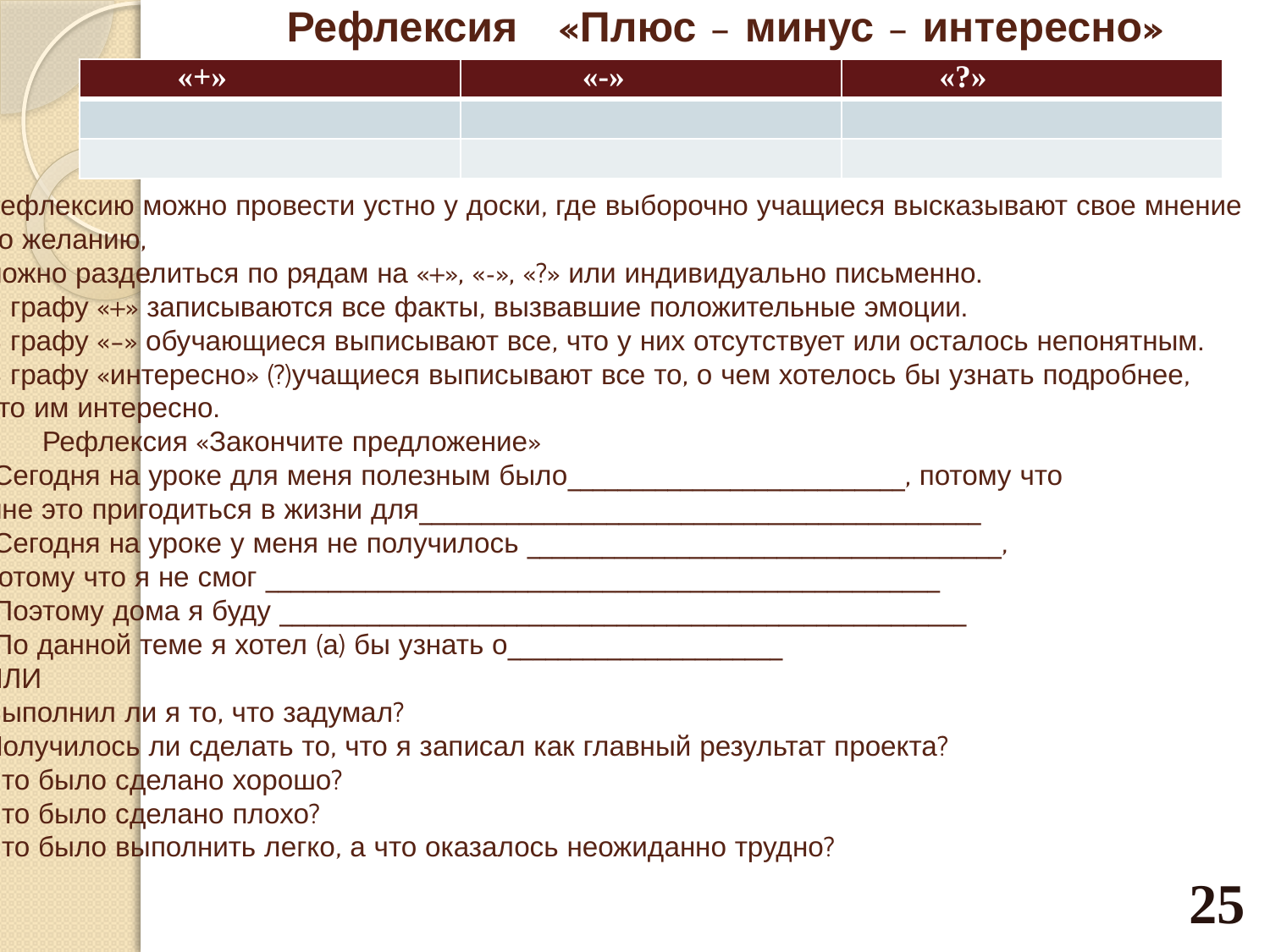

Рефлексию можно провести устно у доски, где выборочно учащиеся высказывают свое мнение
по желанию,
можно разделиться по рядам на «+», «-», «?» или индивидуально письменно.
В графу «+» записываются все факты, вызвавшие положительные эмоции.
В графу «–» обучающиеся выписывают все, что у них отсутствует или осталось непонятным.
В графу «интересно» (?)учащиеся выписывают все то, о чем хотелось бы узнать подробнее,
что им интересно.
       Рефлексия «Закончите предложение»
Сегодня на уроке для меня полезным было___________________________, потому что
мне это пригодиться в жизни для_____________________________________________
Сегодня на уроке у меня не получилось ______________________________________,
потому что я не смог ______________________________________________________
Поэтому дома я буду _______________________________________________________
По данной теме я хотел (а) бы узнать о______________________
ИЛИ
Выполнил ли я то, что задумал?
Получилось ли сделать то, что я записал как главный результат проекта?
Что было сделано хорошо?
Что было сделано плохо?
Что было выполнить легко, а что оказалось неожиданно трудно?

# Рефлексия   «Плюс – минус – интересно»
| «+» | «-» | «?» |
| --- | --- | --- |
|  |  |  |
|  |  |  |
25